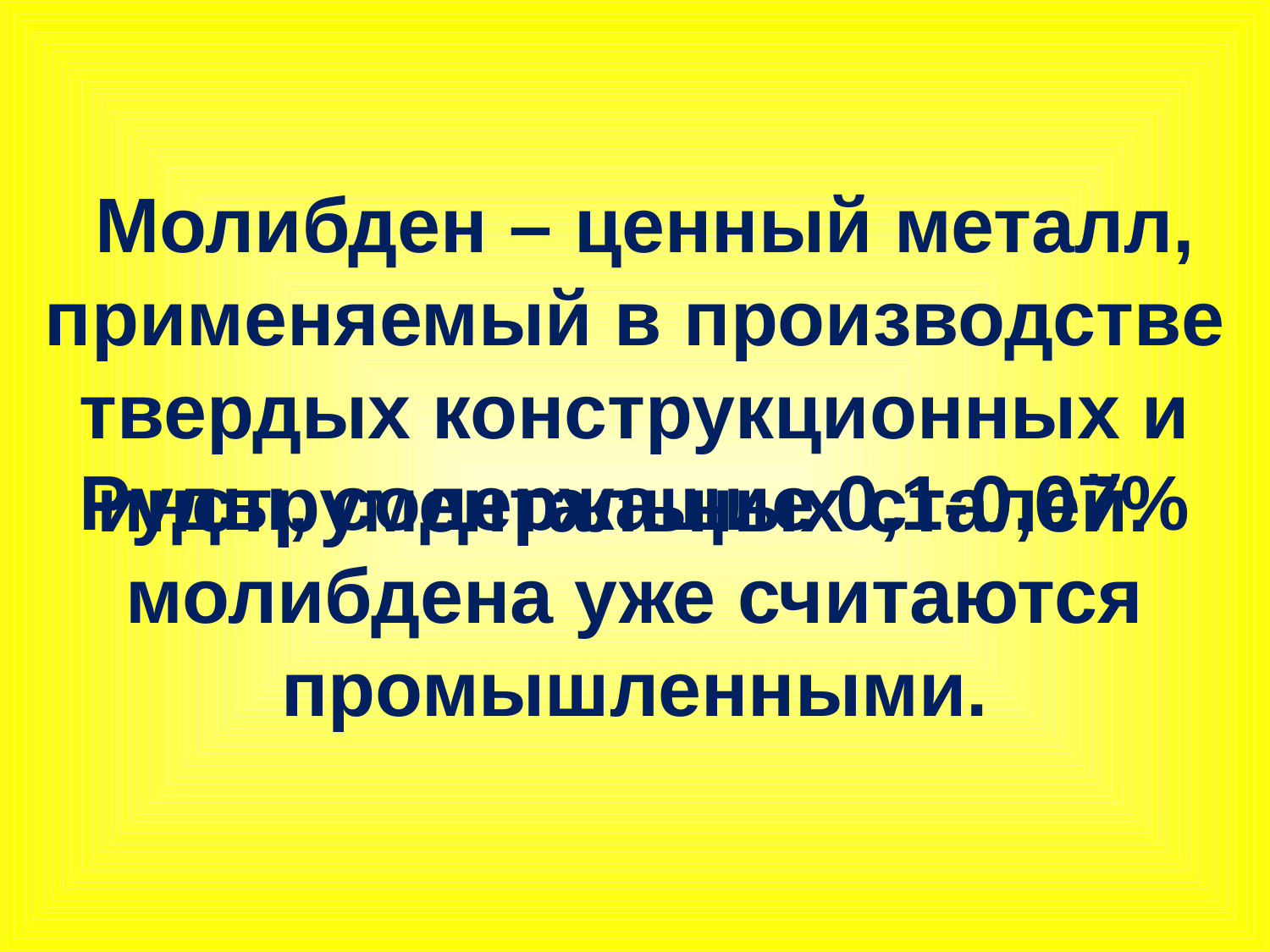

Молибден – ценный металл, применяемый в производстве твердых конструкционных и инструментальных сталей.
Руды, содержащие 0,1-0,07% молибдена уже считаются промышленными.